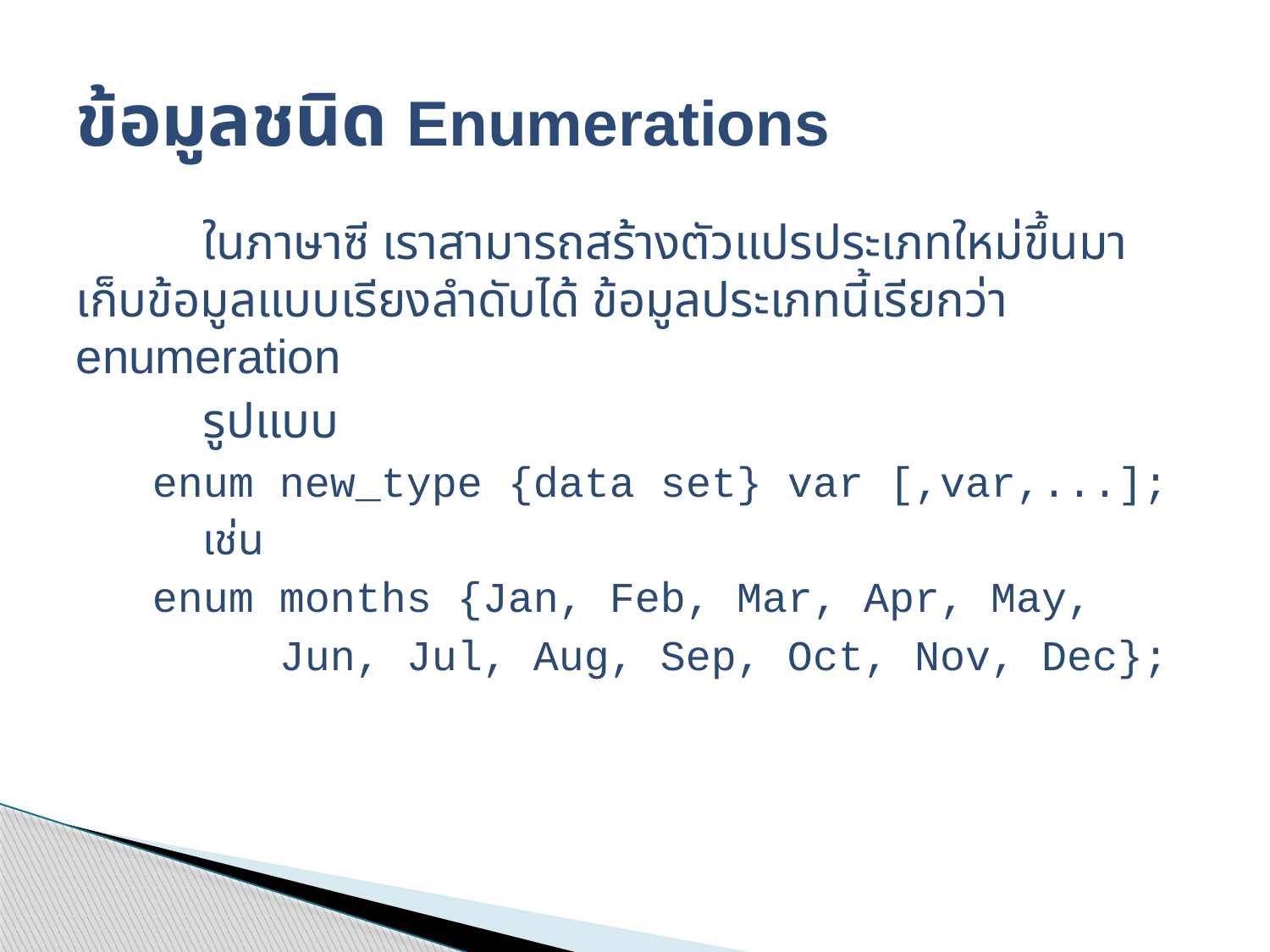

# ข้อมูลชนิด Enumerations
	ในภาษาซี เราสามารถสร้างตัวแปรประเภทใหม่ขึ้นมาเก็บข้อมูลแบบเรียงลำดับได้ ข้อมูลประเภทนี้เรียกว่า enumeration
	รูปแบบ
   enum new_type {data set} var [,var,...];
	เช่น
   enum months {Jan, Feb, Mar, Apr, May,
        Jun, Jul, Aug, Sep, Oct, Nov, Dec};